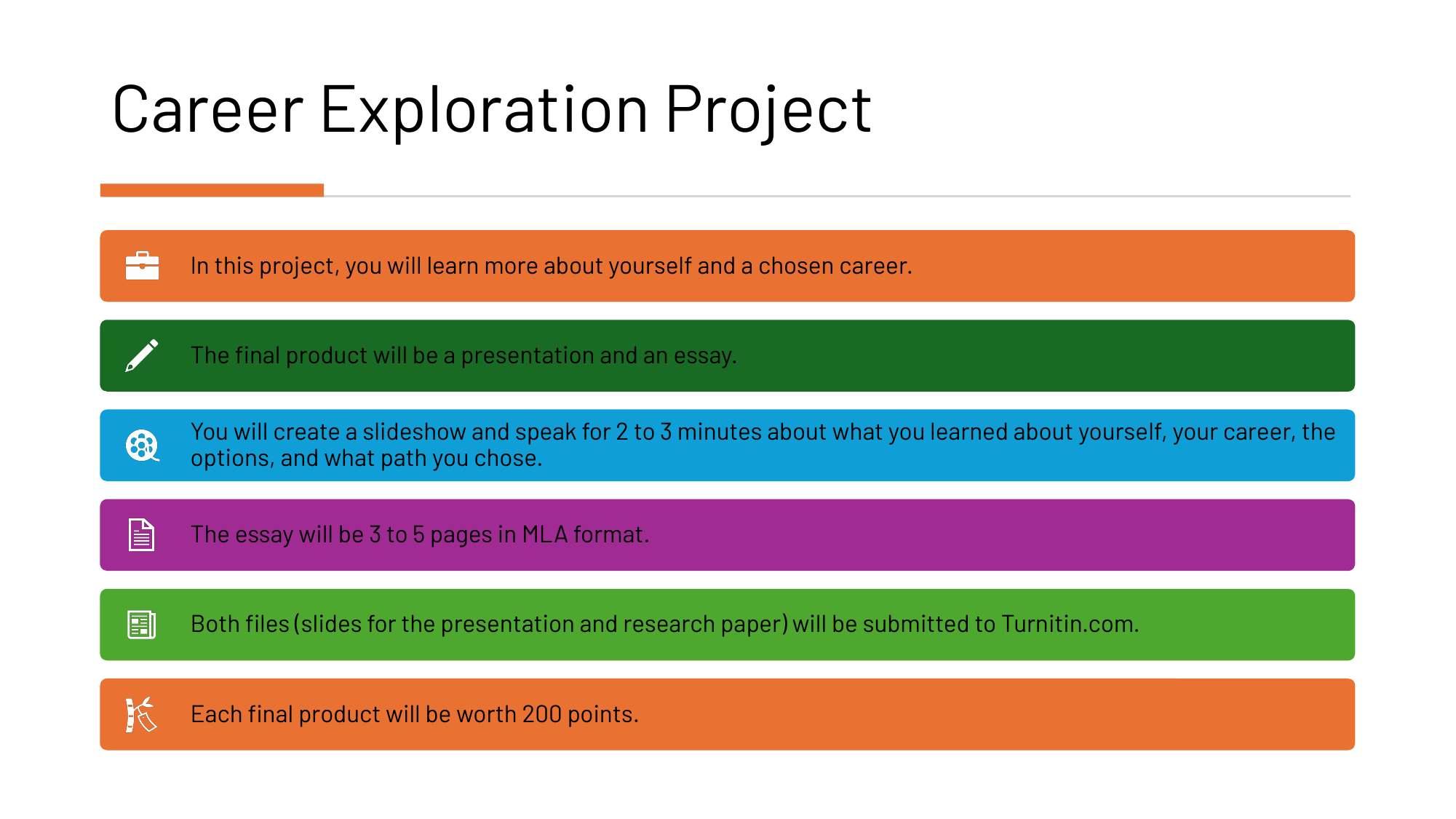

# Career Exploration Project

In this project, you will learn more about yourself and a chosen career.
The final product will be a presentation and an essay.
You will create a slideshow and speak for 2 to 3 minutes about what you learned about yourself, your career, the options, and what path you chose.
The essay will be 3 to 5 pages in MLA format.
Both files (slides for the presentation and research paper) will be submitted to Turnitin.com.
Each final product will be worth 200 points.